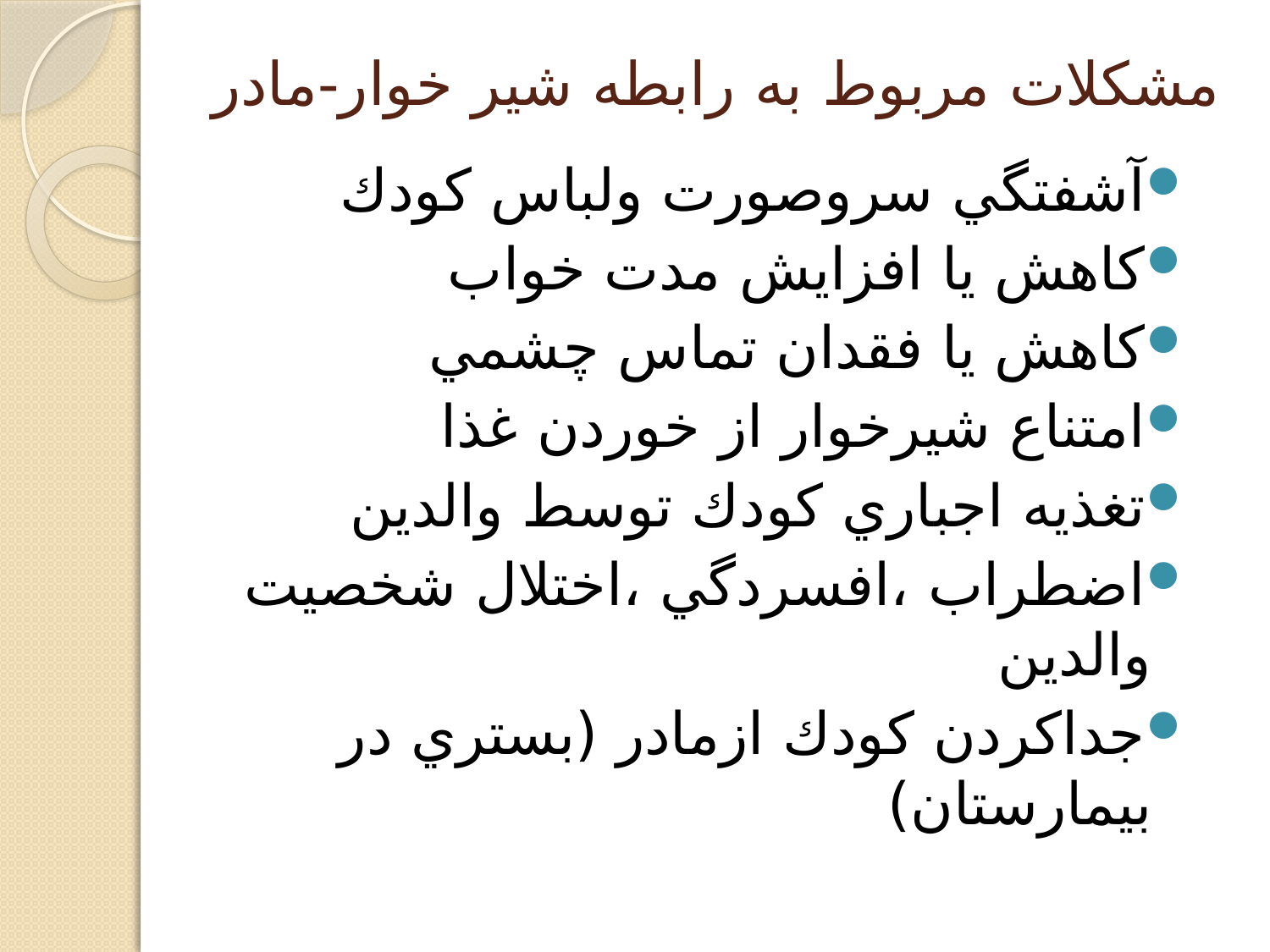

# مشكلات مربوط به رابطه شير خوار-مادر
آشفتگي سروصورت ولباس كودك
كاهش يا افزايش مدت خواب
كاهش يا فقدان تماس چشمي
امتناع شيرخوار از خوردن غذا
تغذيه اجباري كودك توسط والدين
اضطراب ،افسردگي ،اختلال شخصيت والدين
جداكردن كودك ازمادر (بستري در بيمارستان)